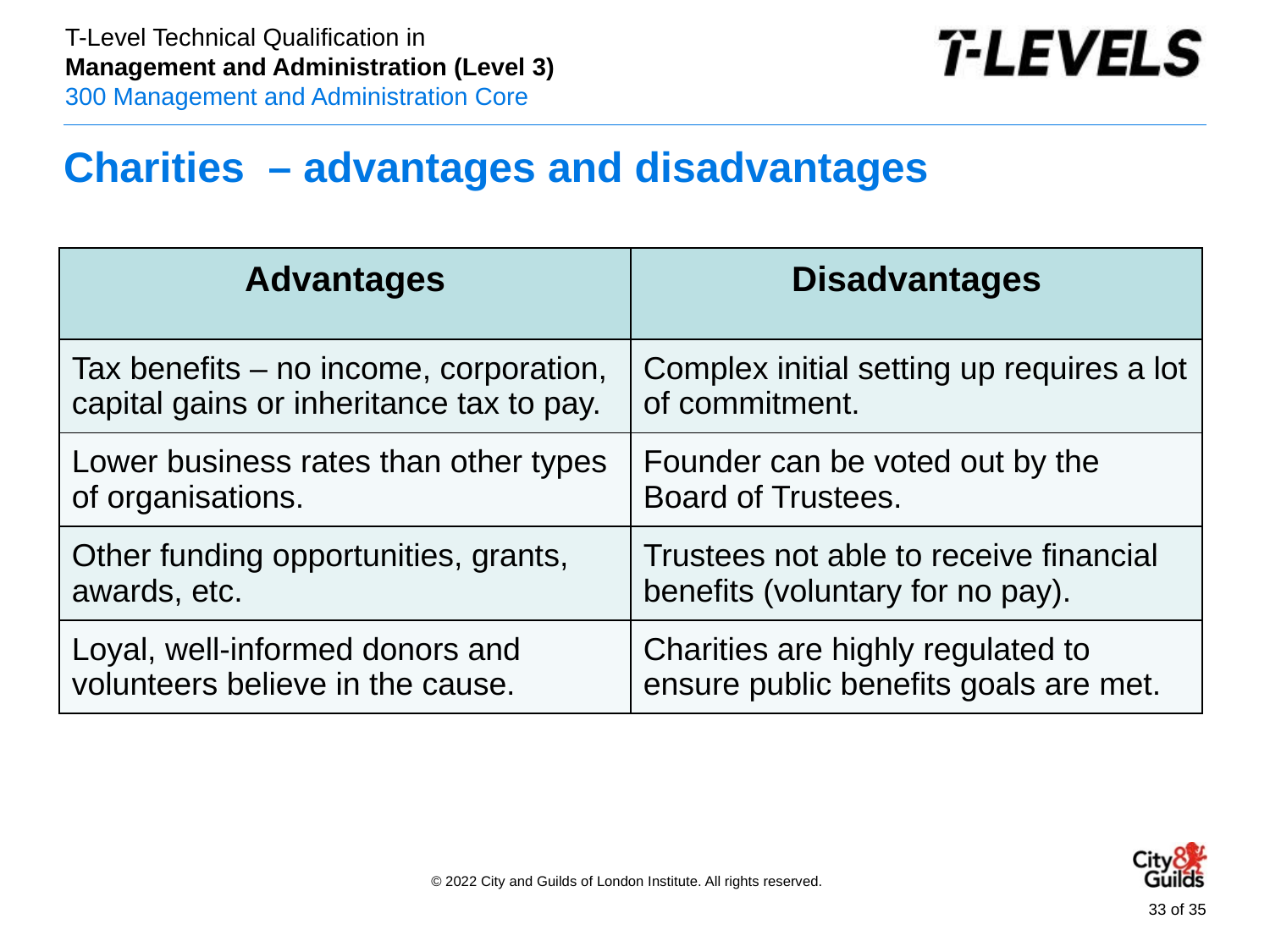

# Charities  – advantages and disadvantages
| Advantages | Disadvantages |
| --- | --- |
| Tax benefits – no income, corporation, capital gains or inheritance tax to pay. | Complex initial setting up requires a lot of commitment. |
| Lower business rates than other types of organisations. | Founder can be voted out by the Board of Trustees. |
| Other funding opportunities, grants, awards, etc. | Trustees not able to receive financial benefits (voluntary for no pay). |
| Loyal, well-informed donors and volunteers believe in the cause. | Charities are highly regulated to ensure public benefits goals are met. |